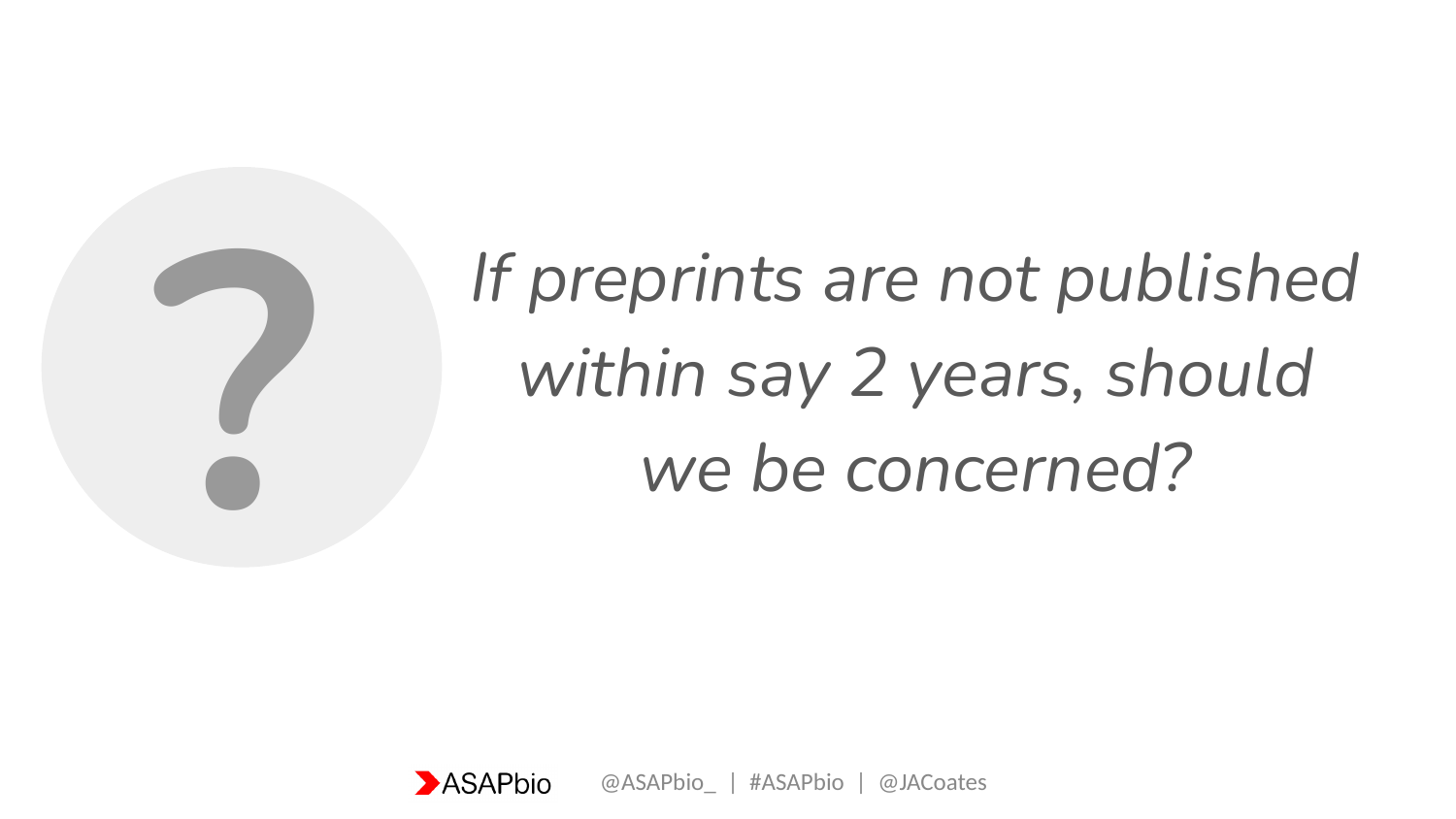

?

# If preprints are not published within say 2 years, should we be concerned?